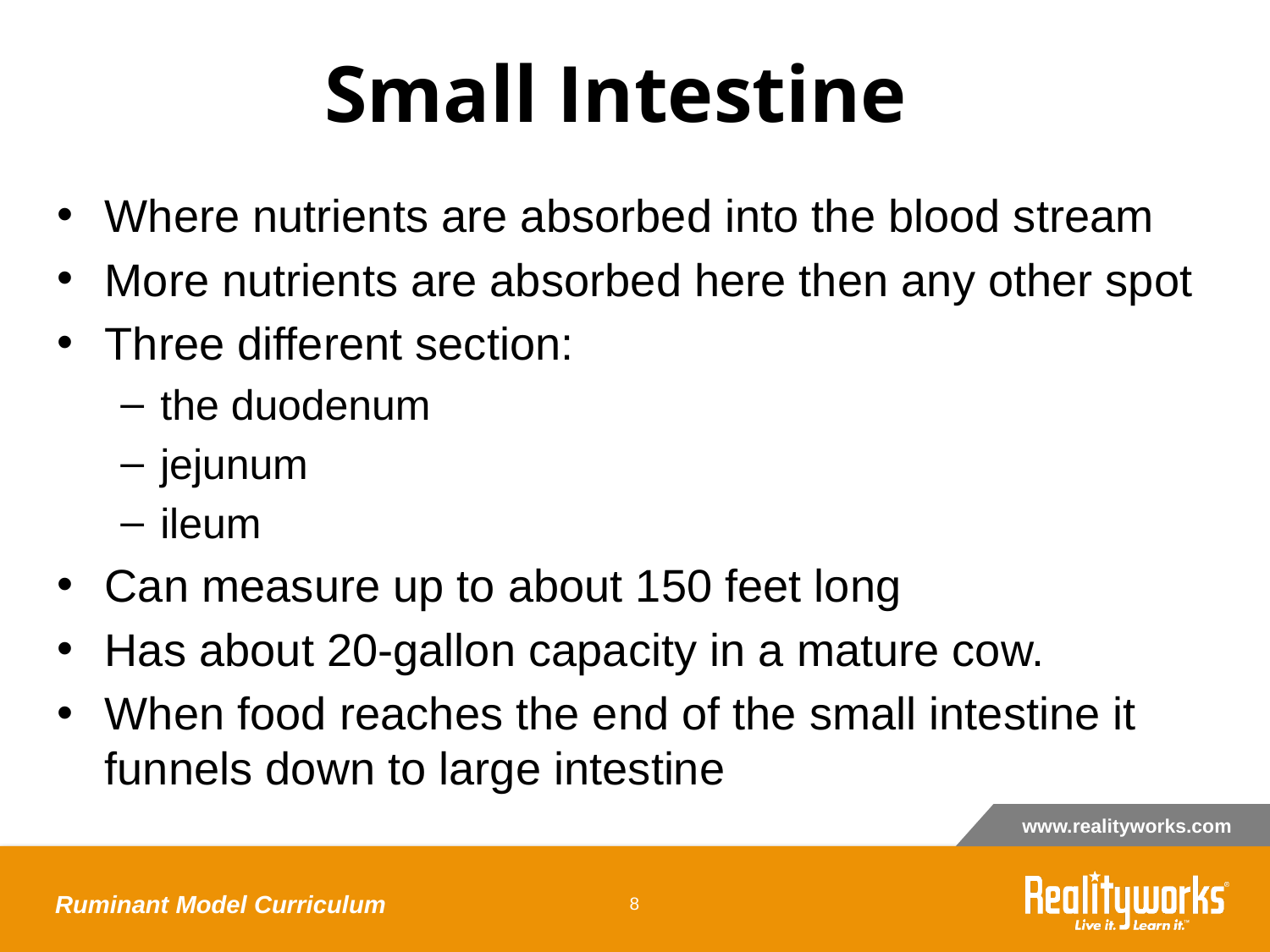

# Small Intestine
Where nutrients are absorbed into the blood stream
More nutrients are absorbed here then any other spot
Three different section:
the duodenum
jejunum
ileum
Can measure up to about 150 feet long
Has about 20-gallon capacity in a mature cow.
When food reaches the end of the small intestine it funnels down to large intestine
Ruminant Model Curriculum
8